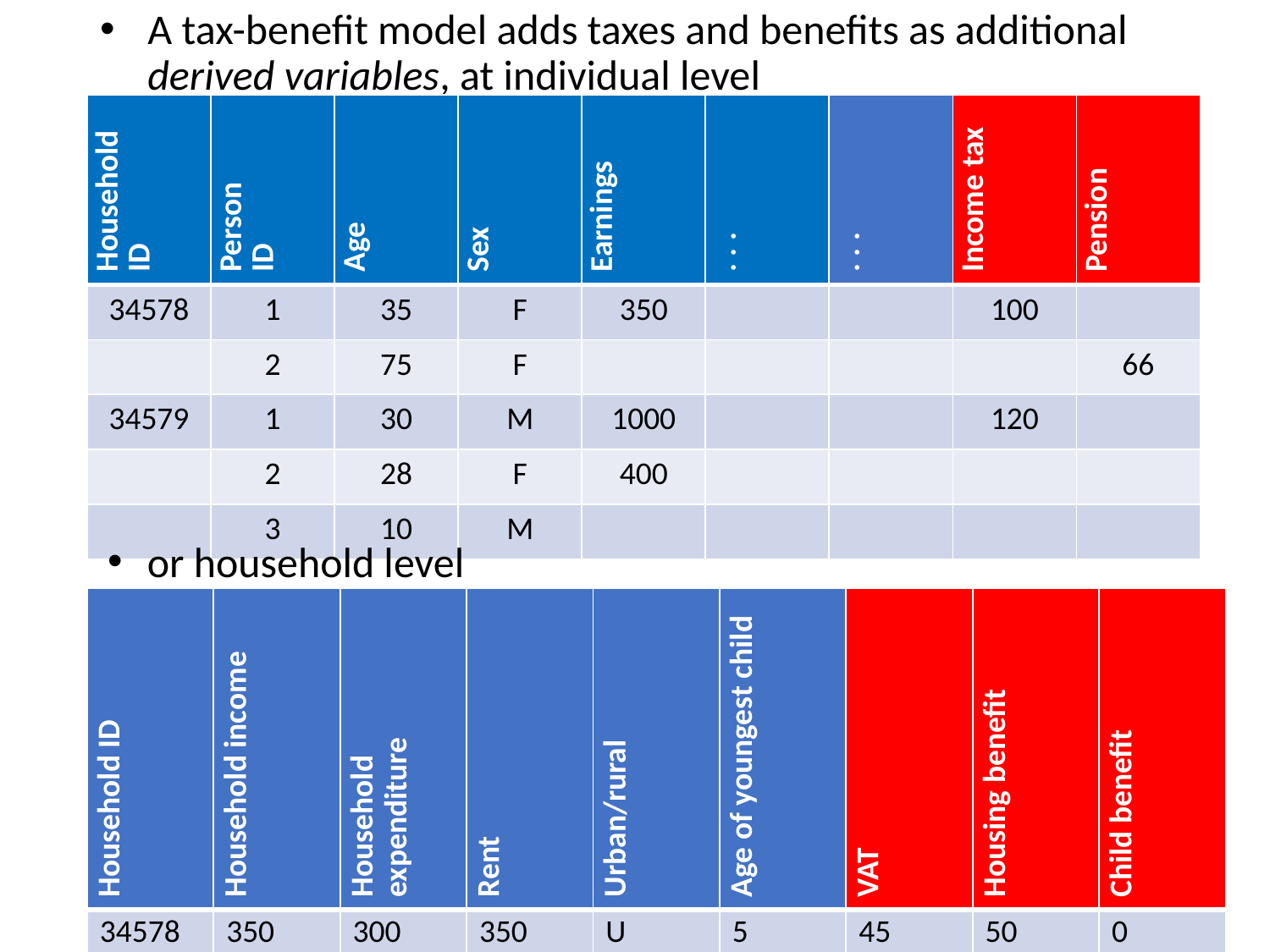

# A tax-benefit model adds taxes and benefits as additional derived variables, at individual level
| Household ID | Person ID | Age | Sex | Earnings | . . . | . . . | Income tax | Pension |
| --- | --- | --- | --- | --- | --- | --- | --- | --- |
| 34578 | 1 | 35 | F | 350 |  |  | 100 |  |
|  | 2 | 75 | F |  |  |  |  | 66 |
| 34579 | 1 | 30 | M | 1000 |  |  | 120 |  |
|  | 2 | 28 | F | 400 |  |  |  |  |
|  | 3 | 10 | M |  |  |  |  |  |

or household level
| Household ID | Household income | Household expenditure | Rent | Urban/rural | Age of youngest child | VAT | Housing benefit | Child benefit |
| --- | --- | --- | --- | --- | --- | --- | --- | --- |
| 34578 | 350 | 300 | 350 | U | 5 | 45 | 50 | 0 |
| 34579 | 1600 | 1000 | 0 | R | 2 | 150 | 0 | 90 |